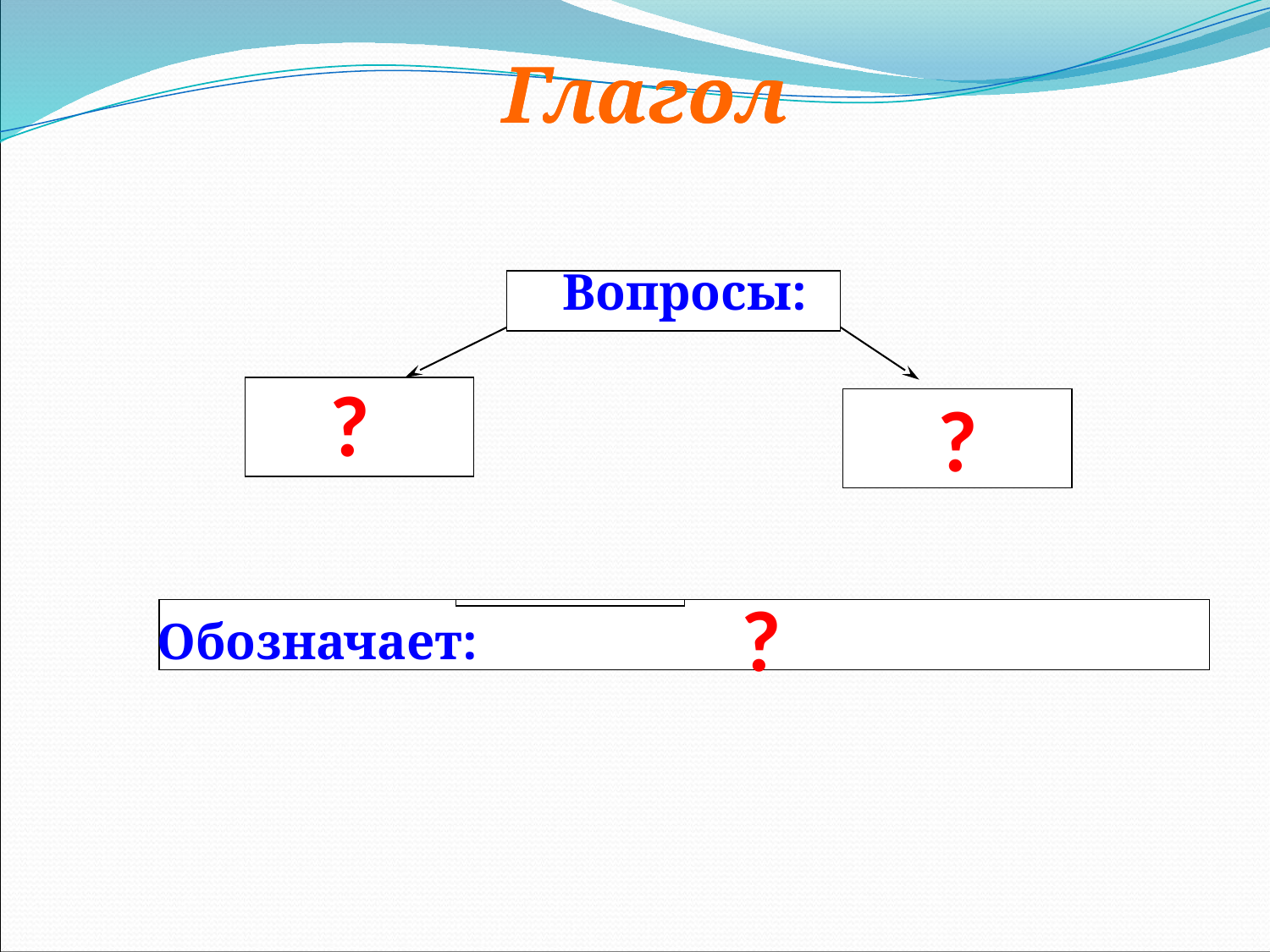

Глагол
Глагол

Вопросы:

?

?

?

Обозначает: